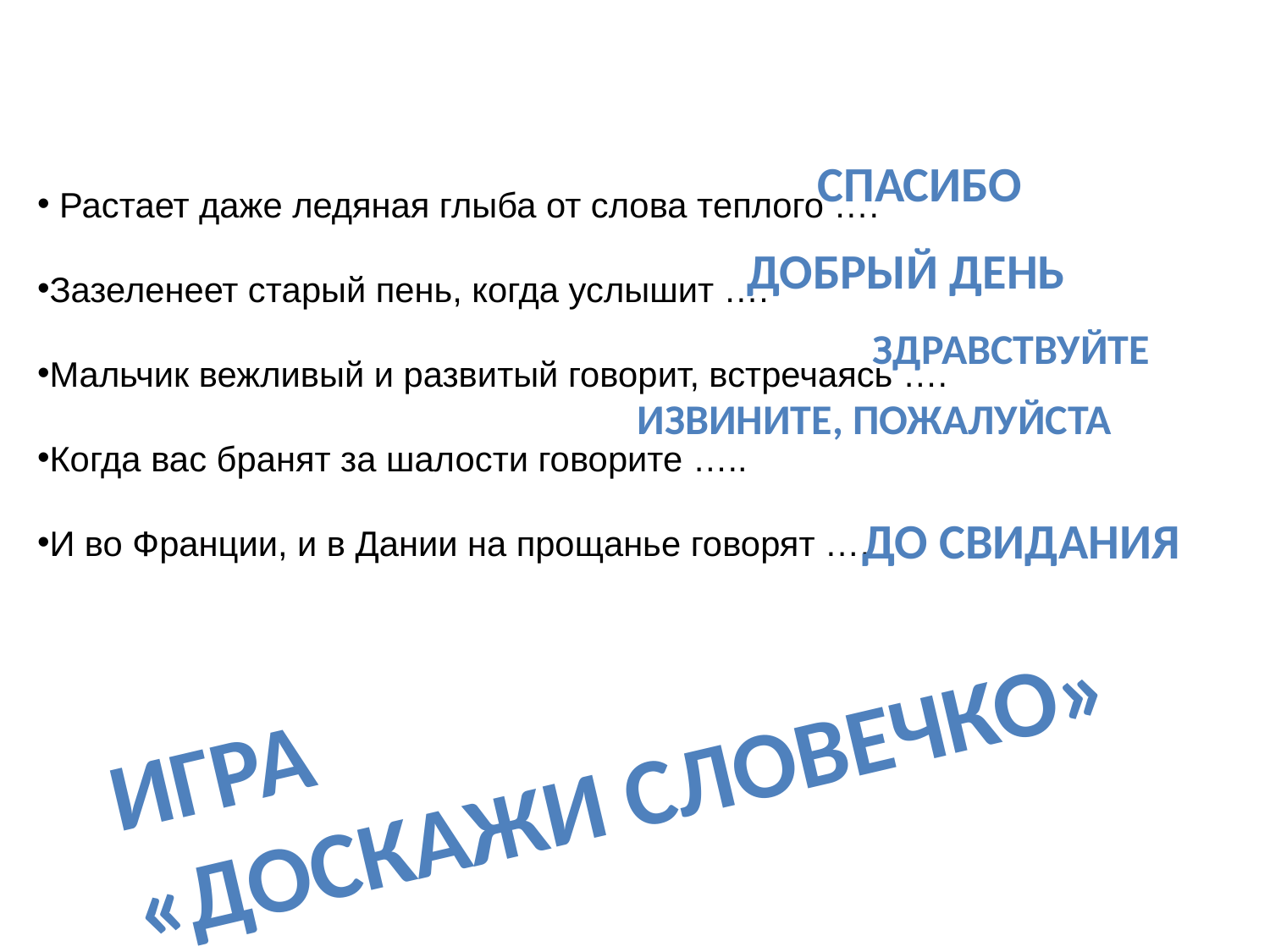

спасибо
 Растает даже ледяная глыба от слова теплого ….

Зазеленеет старый пень, когда услышит ….

Мальчик вежливый и развитый говорит, встречаясь ….

Когда вас бранят за шалости говорите …..

И во Франции, и в Дании на прощанье говорят ….
Добрый день
здравствуйте
Извините, пожалуйста
До свидания
Игра
«доскажи словечко»